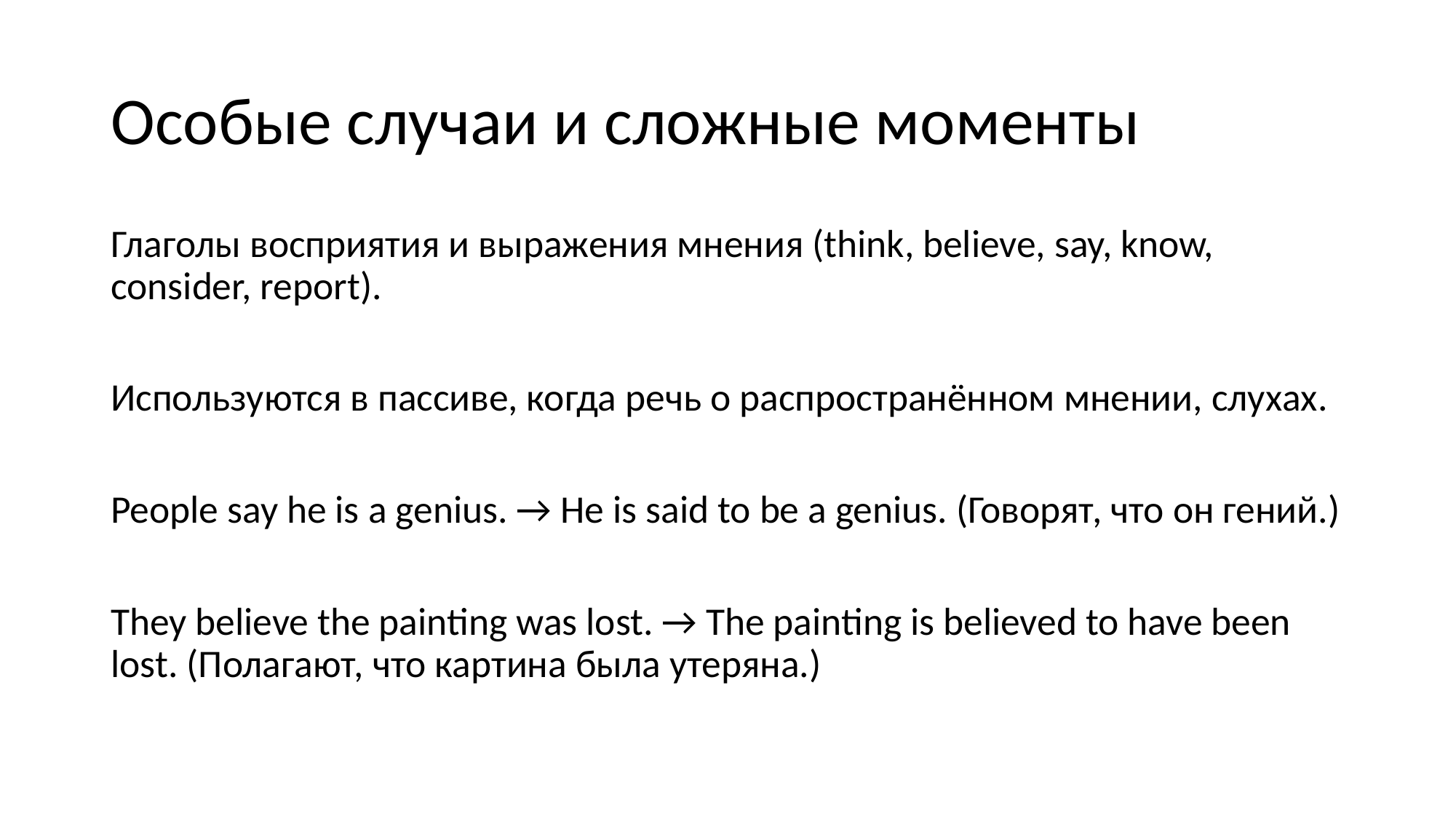

# Особые случаи и сложные моменты
Глаголы восприятия и выражения мнения (think, believe, say, know, consider, report).

Используются в пассиве, когда речь о распространённом мнении, слухах.

People say he is a genius. → He is said to be a genius. (Говорят, что он гений.)

They believe the painting was lost. → The painting is believed to have been lost. (Полагают, что картина была утеряна.)